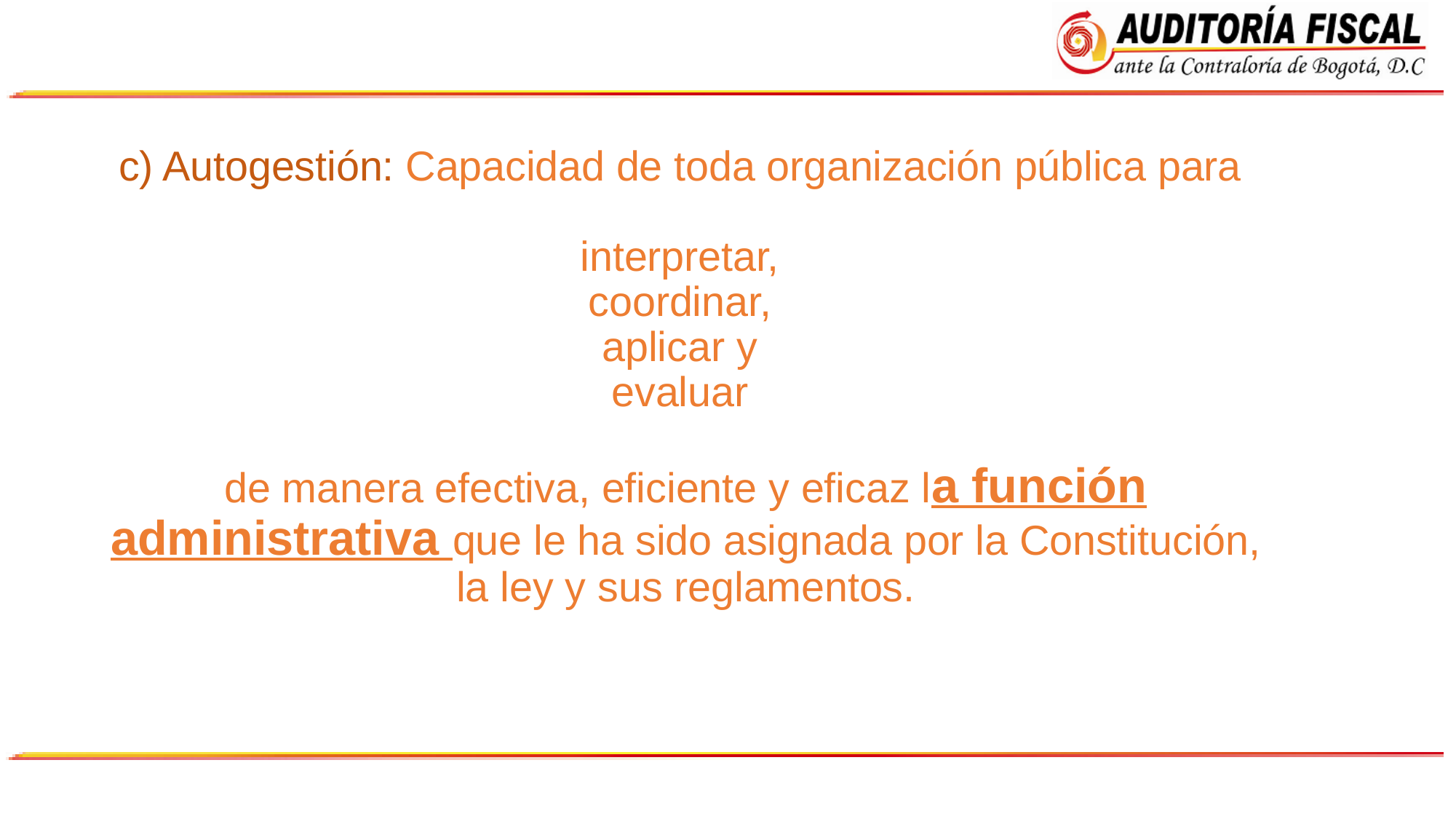

# c) Autogestión: Capacidad de toda organización pública para interpretar, coordinar, aplicar y evaluar de manera efectiva, eficiente y eficaz la función administrativa que le ha sido asignada por la Constitución, la ley y sus reglamentos.